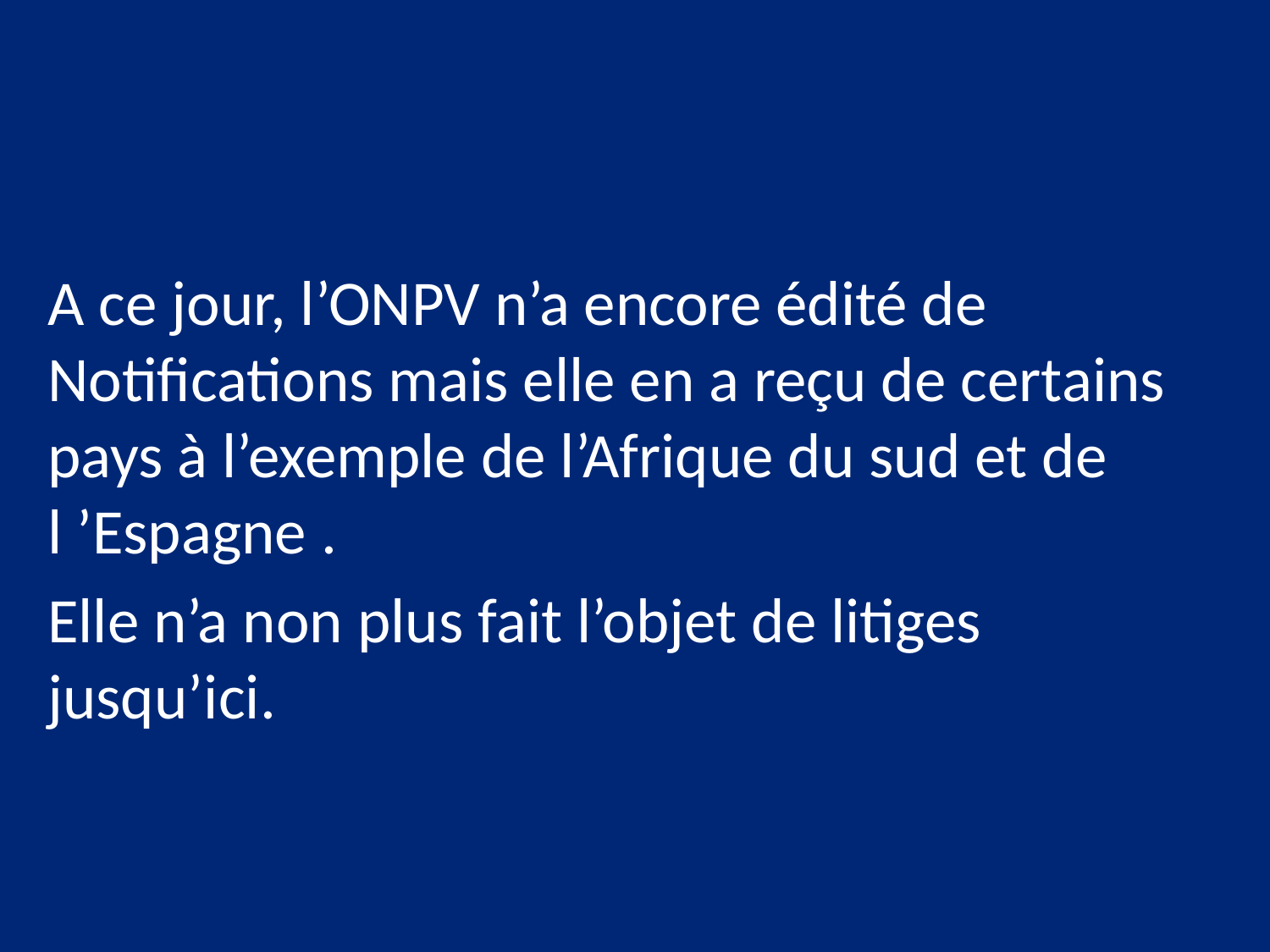

A ce jour, l’ONPV n’a encore édité de Notifications mais elle en a reçu de certains pays à l’exemple de l’Afrique du sud et de l ’Espagne .
Elle n’a non plus fait l’objet de litiges jusqu’ici.